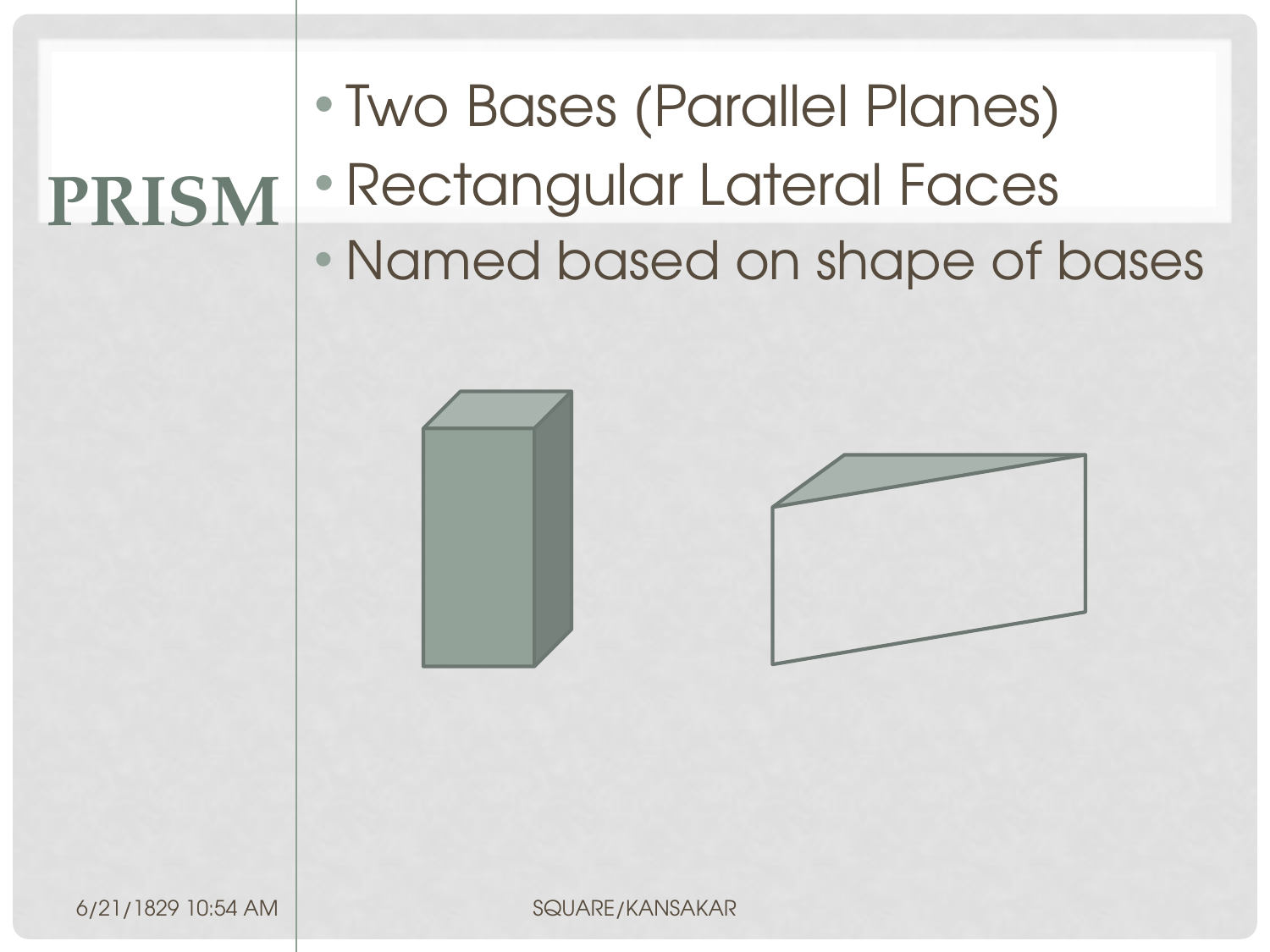

# Prism
Two Bases (Parallel Planes)
Rectangular Lateral Faces
Named based on shape of bases

6/21/1829 10:54 AM
SQUARE/KANSAKAR